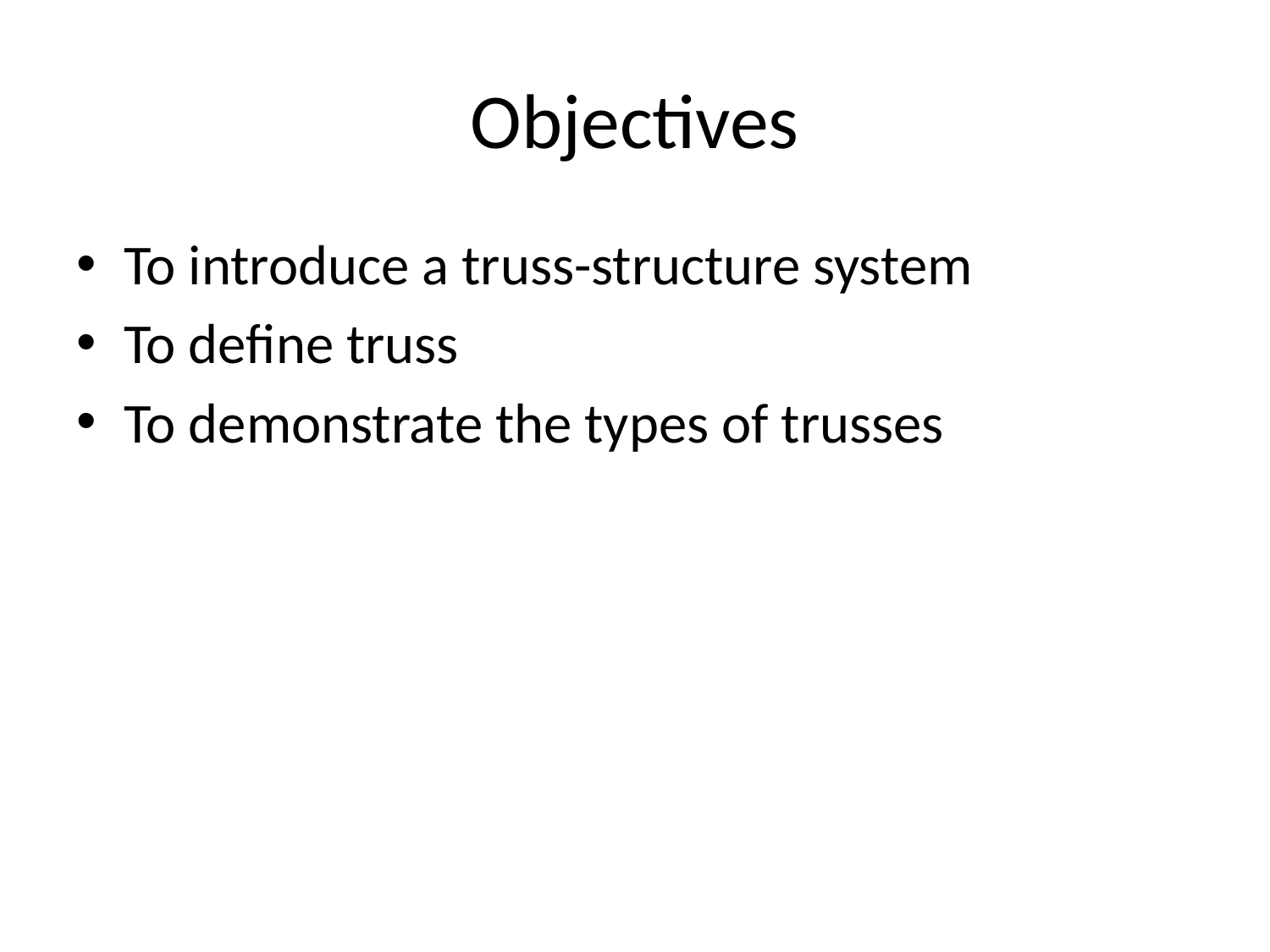

# Objectives
To introduce a truss-structure system
To define truss
To demonstrate the types of trusses